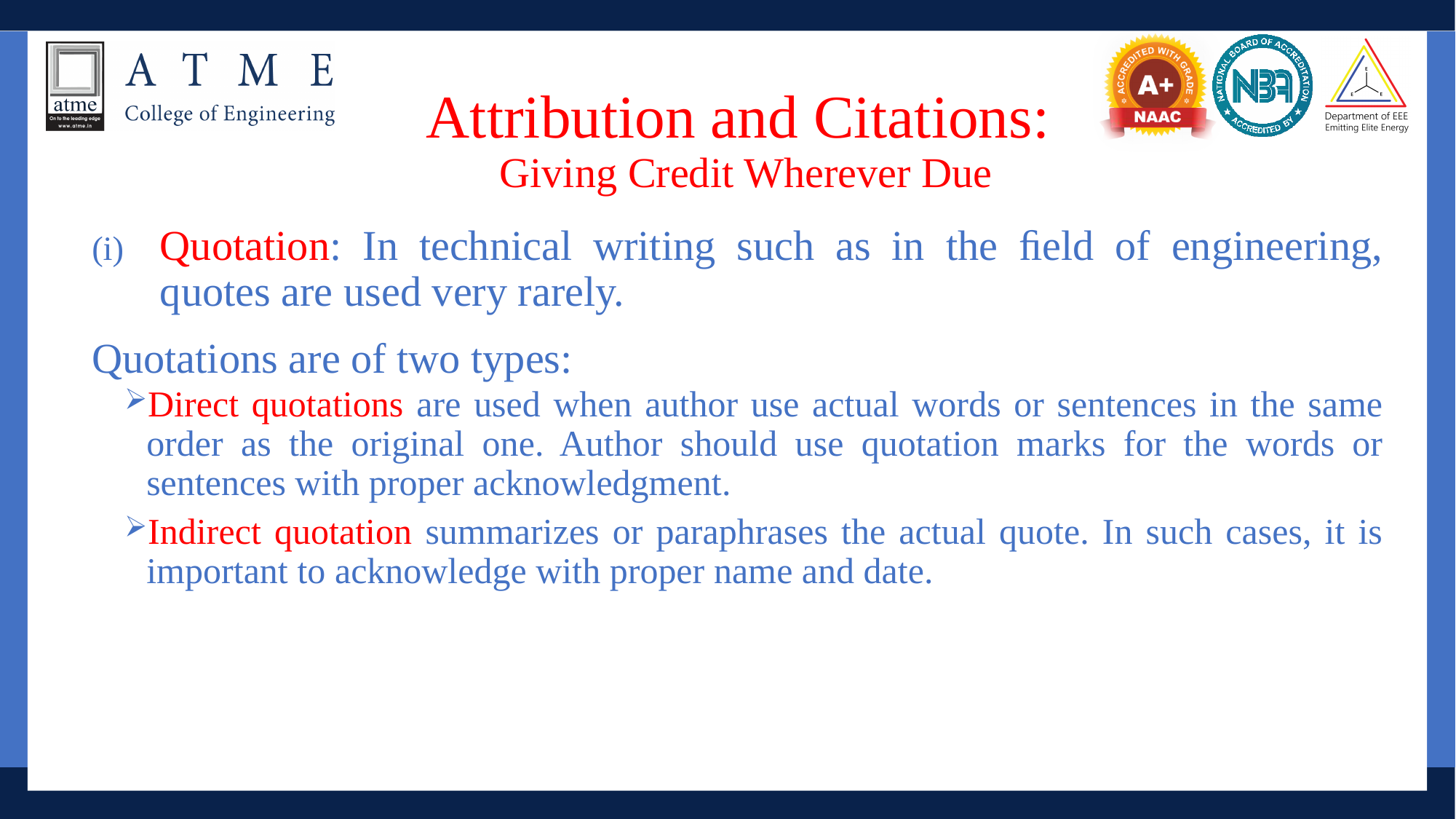

# Attribution and Citations: Giving Credit Wherever Due
Quotation: In technical writing such as in the ﬁeld of engineering, quotes are used very rarely.
Quotations are of two types:
Direct quotations are used when author use actual words or sentences in the same order as the original one. Author should use quotation marks for the words or sentences with proper acknowledgment.
Indirect quotation summarizes or paraphrases the actual quote. In such cases, it is important to acknowledge with proper name and date.